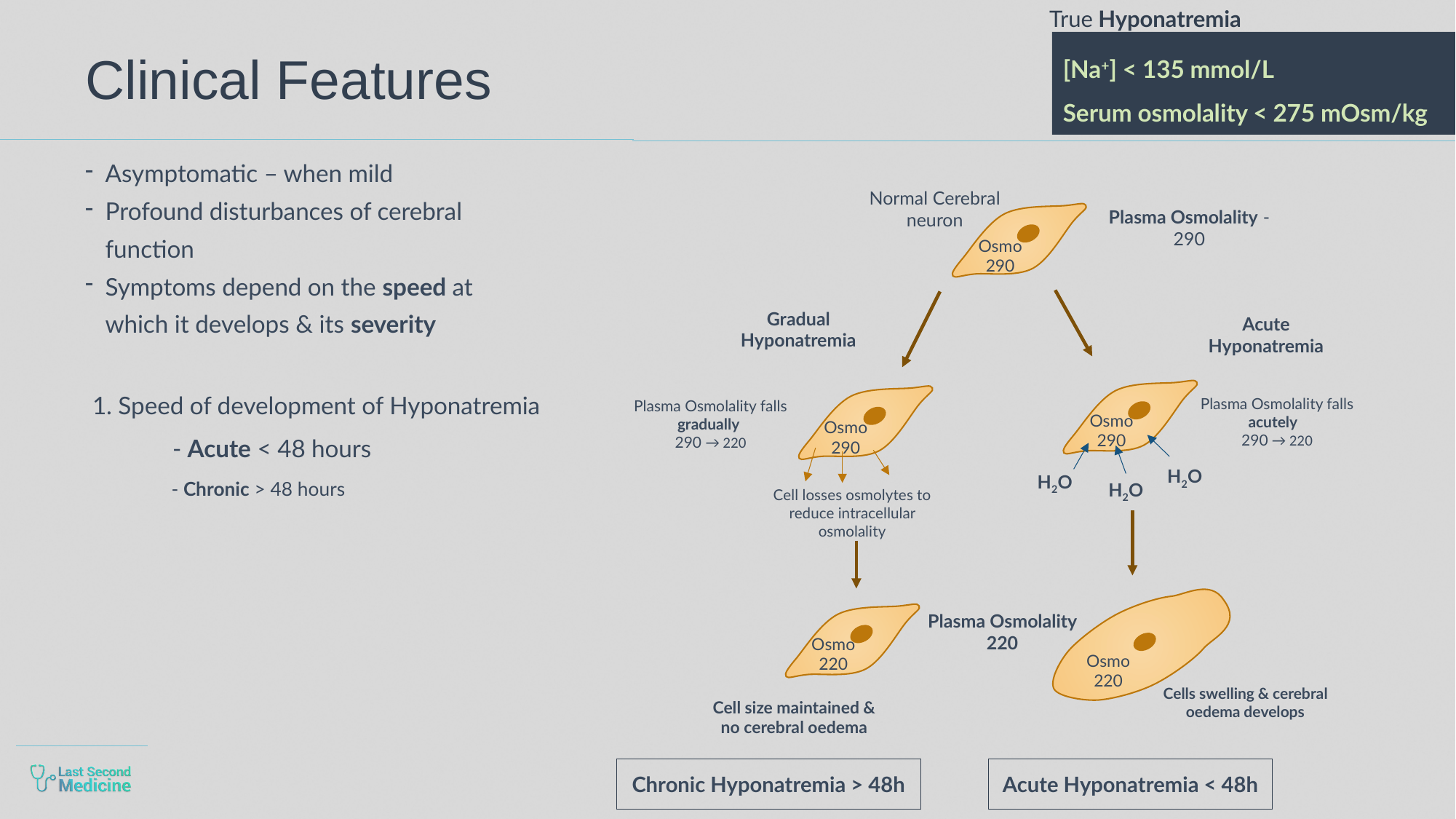

True Hyponatremia
# Clinical Features
[Na+] < 135 mmol/L
Serum osmolality < 275 mOsm/kg
Asymptomatic – when mild
Profound disturbances of cerebral function
Symptoms depend on the speed at which it develops & its severity
Normal Cerebral neuron
Plasma Osmolality - 290

Osmo 290
Gradual Hyponatremia
Acute Hyponatremia
1. Speed of development of Hyponatremia

Plasma Osmolality falls acutely
290 → 220
Plasma Osmolality falls gradually
290 → 220

Osmo 290
Osmo 290
- Acute < 48 hours
H2O
- Chronic > 48 hours
H2O
H2O
Cell losses osmolytes to reduce intracellular osmolality
Plasma Osmolality 220

Osmo 220

Osmo 220
Cells swelling & cerebral oedema develops
Cell size maintained & no cerebral oedema
Chronic Hyponatremia > 48h
Acute Hyponatremia < 48h